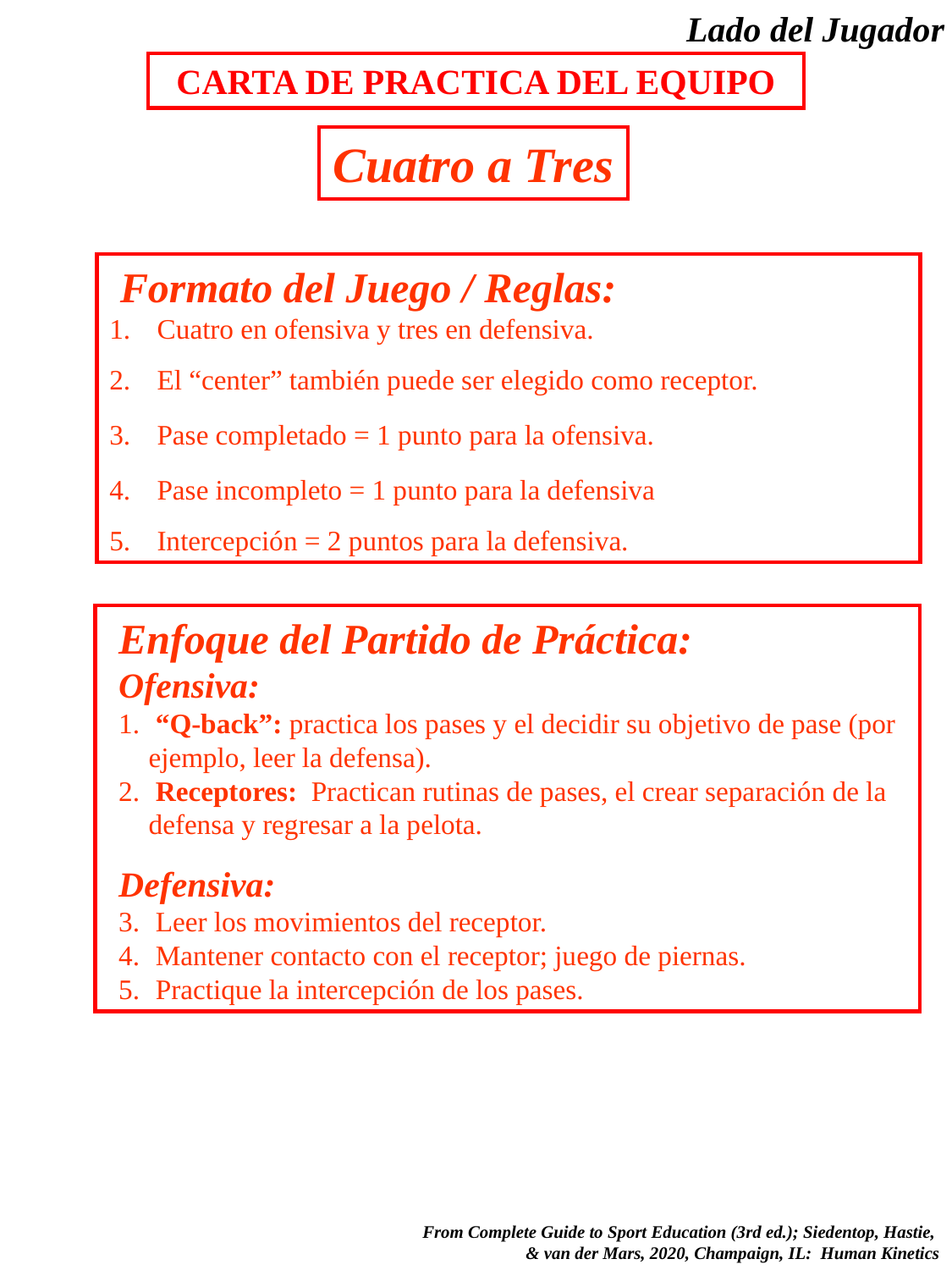

Lado del Jugador
CARTA DE PRACTICA DEL EQUIPO
Cuatro a Tres
 Formato del Juego / Reglas:
Cuatro en ofensiva y tres en defensiva.

El “center” también puede ser elegido como receptor.

Pase completado = 1 punto para la ofensiva.

Pase incompleto = 1 punto para la defensiva

Intercepción = 2 puntos para la defensiva.
Enfoque del Partido de Práctica:
Ofensiva:
 “Q-back”: practica los pases y el decidir su objetivo de pase (por ejemplo, leer la defensa).
 Receptores:  Practican rutinas de pases, el crear separación de la defensa y regresar a la pelota.

Defensiva:
 Leer los movimientos del receptor.
 Mantener contacto con el receptor; juego de piernas.
 Practique la intercepción de los pases.
 From Complete Guide to Sport Education (3rd ed.); Siedentop, Hastie,
& van der Mars, 2020, Champaign, IL:  Human Kinetics